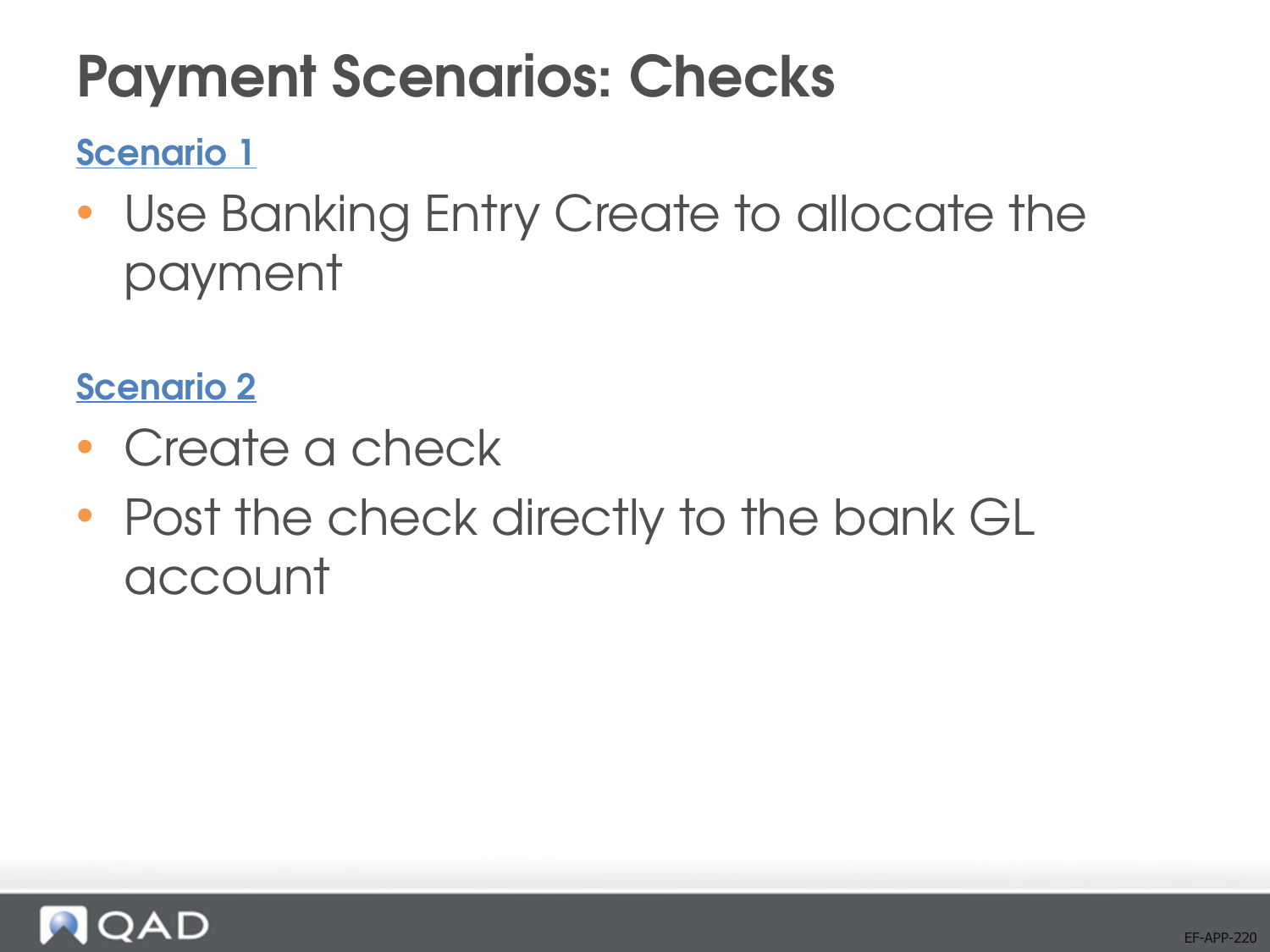

# Payment Scenarios: Checks
Scenario 1
Use Banking Entry Create to allocate the payment
Scenario 2
Create a check
Post the check directly to the bank GL account
EF-APP-220